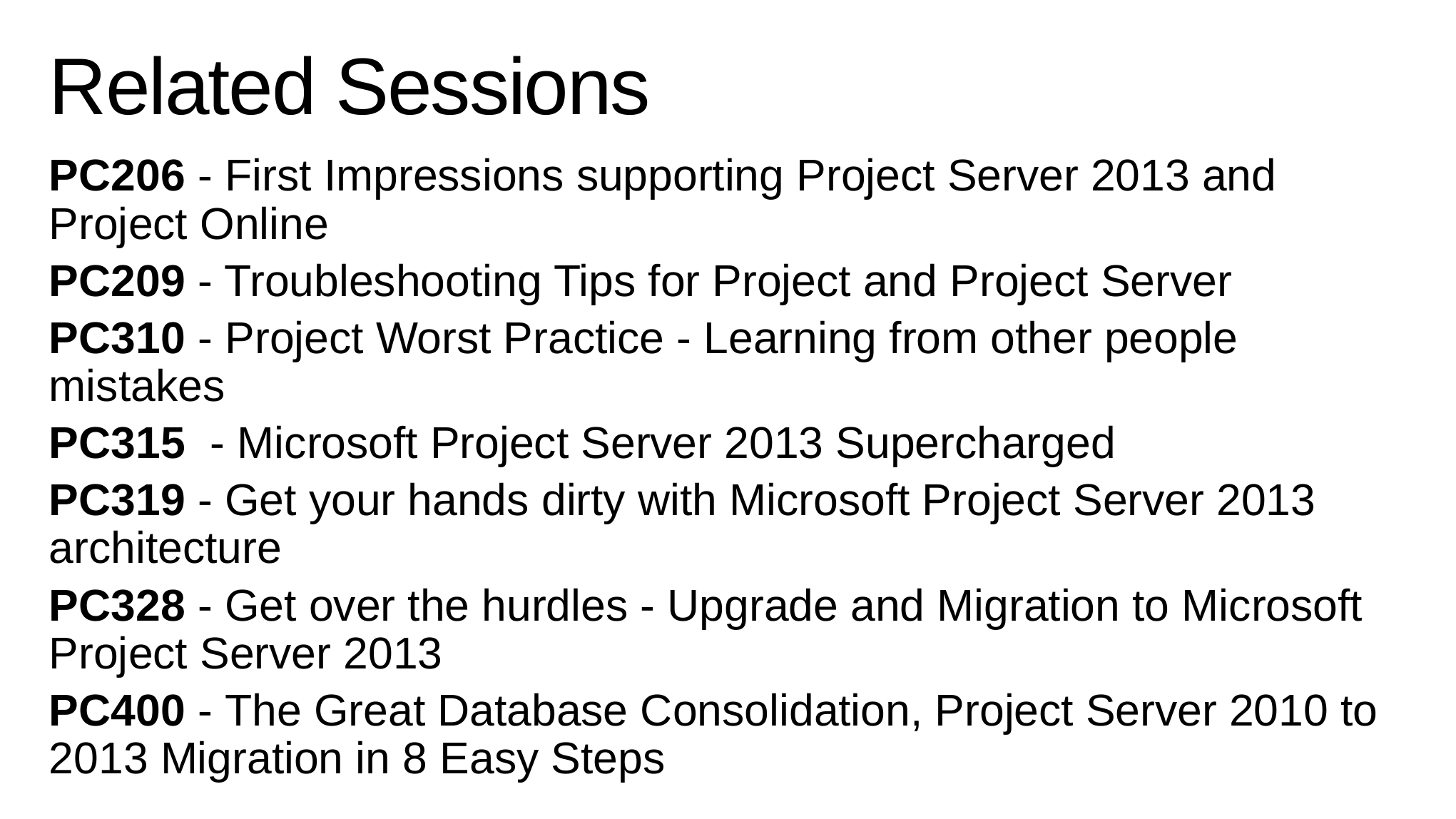

# Related Sessions
PC206 - First Impressions supporting Project Server 2013 and Project Online
PC209 - Troubleshooting Tips for Project and Project Server
PC310 - Project Worst Practice - Learning from other people mistakes
PC315  - Microsoft Project Server 2013 Supercharged
PC319 - Get your hands dirty with Microsoft Project Server 2013 architecture
PC328 - Get over the hurdles - Upgrade and Migration to Microsoft Project Server 2013
PC400 - The Great Database Consolidation, Project Server 2010 to 2013 Migration in 8 Easy Steps